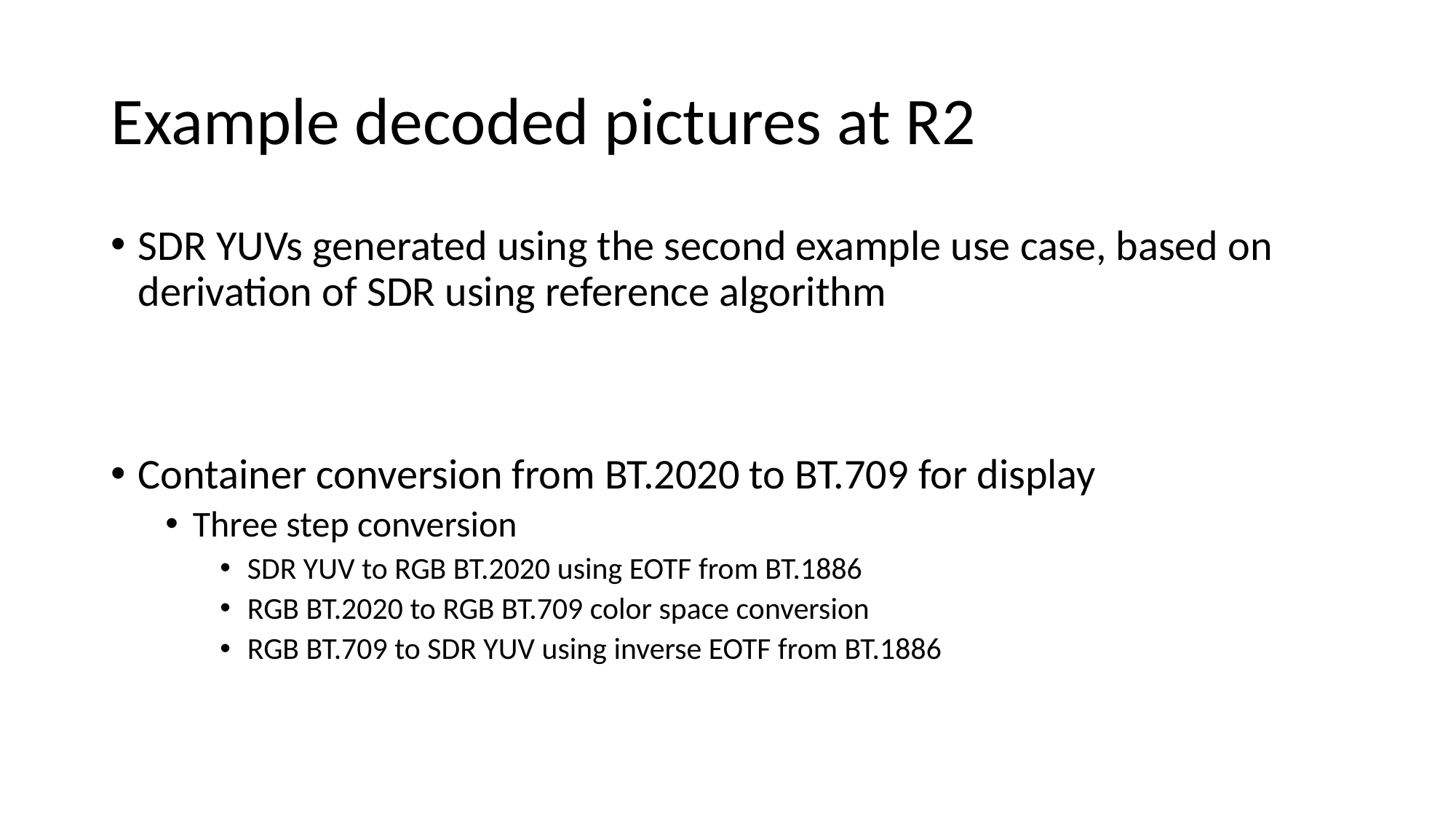

# Example decoded pictures at R2
SDR YUVs generated using the second example use case, based on derivation of SDR using reference algorithm

Container conversion from BT.2020 to BT.709 for display
Three step conversion
SDR YUV to RGB BT.2020 using EOTF from BT.1886
RGB BT.2020 to RGB BT.709 color space conversion
RGB BT.709 to SDR YUV using inverse EOTF from BT.1886